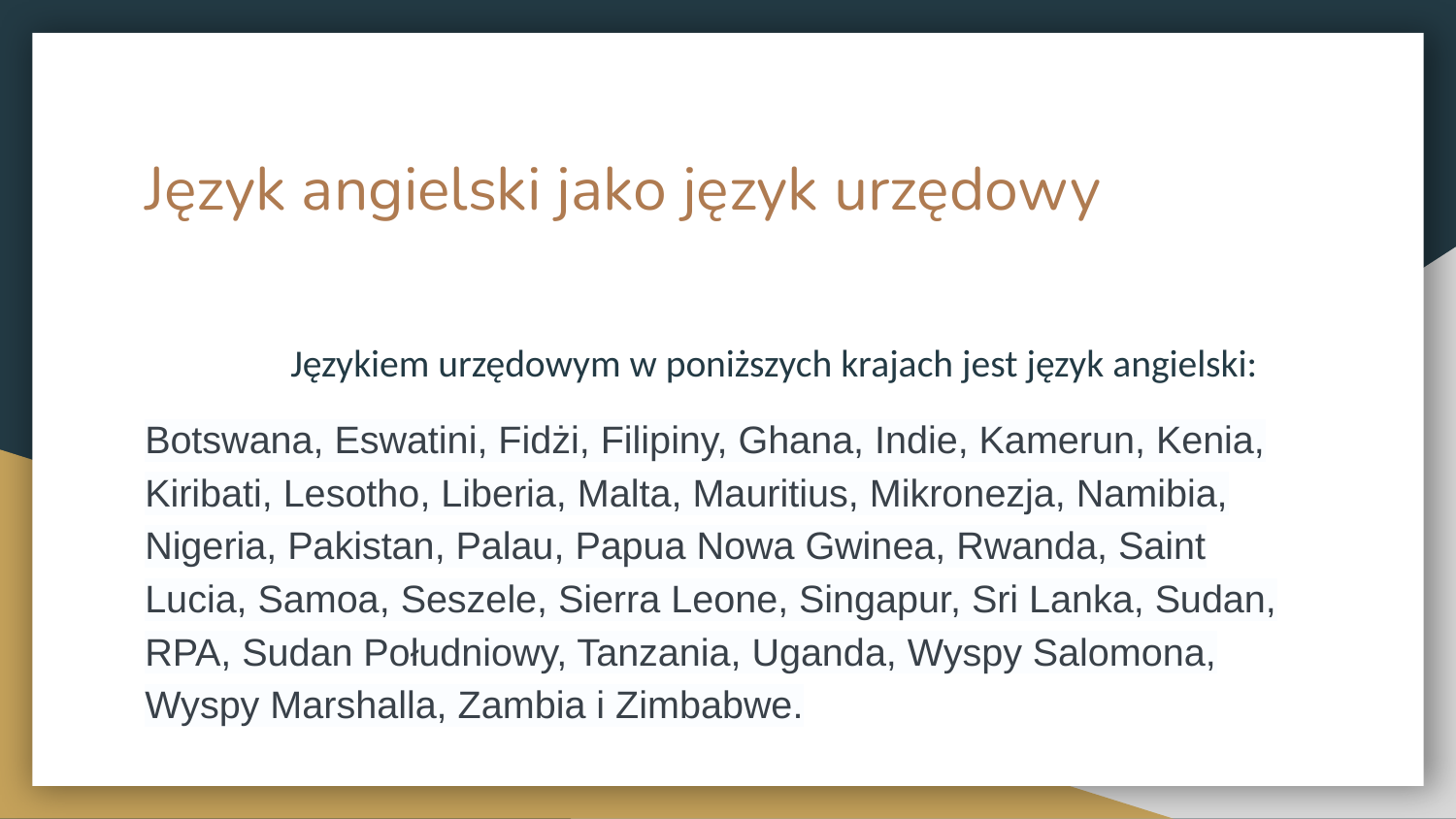

# Język angielski jako język urzędowy
	Językiem urzędowym w poniższych krajach jest język angielski:
Botswana, Eswatini, Fidżi, Filipiny, Ghana, Indie, Kamerun, Kenia, Kiribati, Lesotho, Liberia, Malta, Mauritius, Mikronezja, Namibia, Nigeria, Pakistan, Palau, Papua Nowa Gwinea, Rwanda, Saint Lucia, Samoa, Seszele, Sierra Leone, Singapur, Sri Lanka, Sudan, RPA, Sudan Południowy, Tanzania, Uganda, Wyspy Salomona, Wyspy Marshalla, Zambia i Zimbabwe.